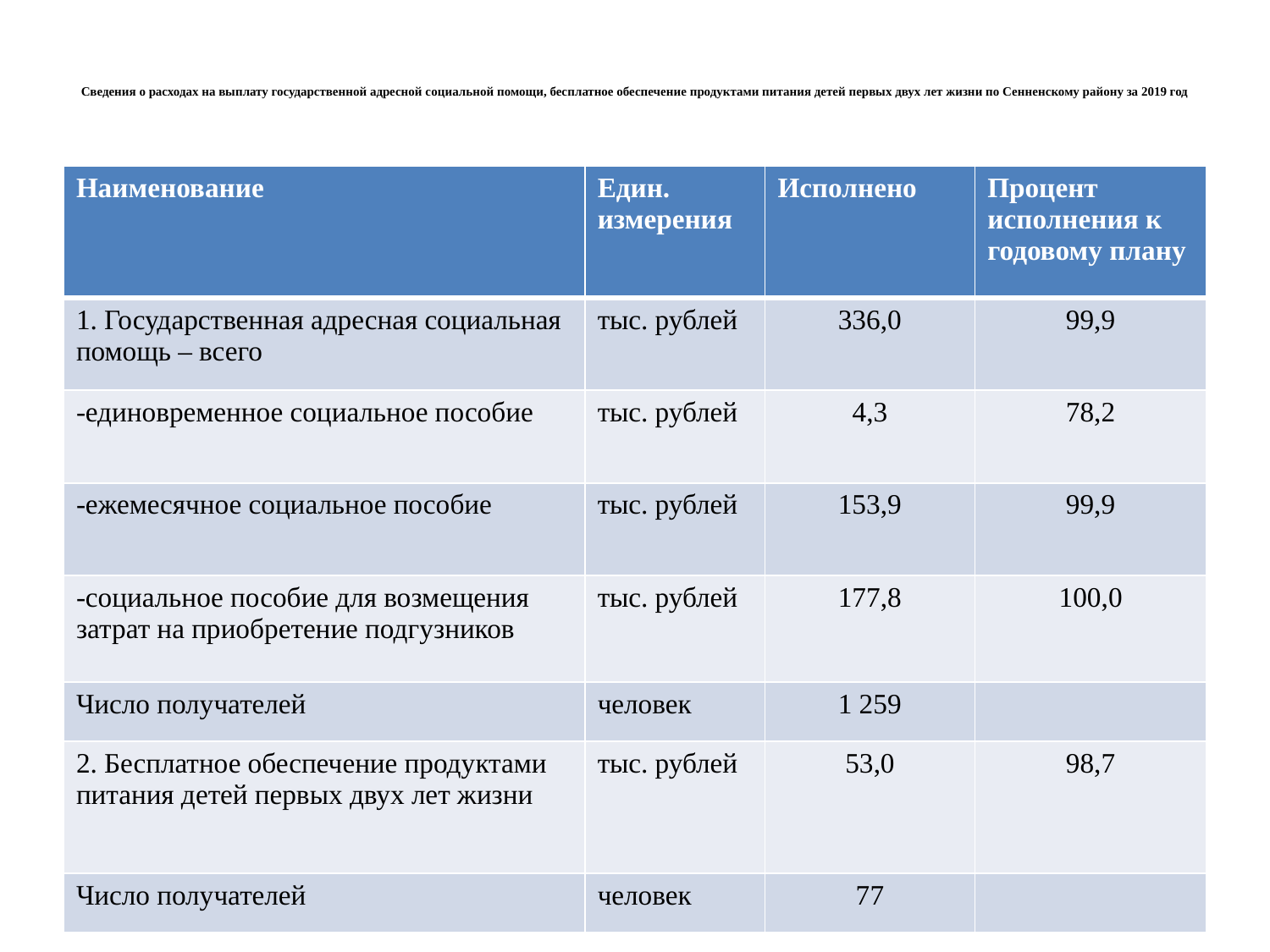

# Сведения о расходах на выплату государственной адресной социальной помощи, бесплатное обеспечение продуктами питания детей первых двух лет жизни по Сенненскому району за 2019 год
| Наименование | Един. измерения | Исполнено | Процент исполнения к годовому плану |
| --- | --- | --- | --- |
| 1. Государственная адресная социальная помощь – всего | тыс. рублей | 336,0 | 99,9 |
| -единовременное социальное пособие | тыс. рублей | 4,3 | 78,2 |
| -ежемесячное социальное пособие | тыс. рублей | 153,9 | 99,9 |
| -социальное пособие для возмещения затрат на приобретение подгузников | тыс. рублей | 177,8 | 100,0 |
| Число получателей | человек | 1 259 |  |
| 2. Бесплатное обеспечение продуктами питания детей первых двух лет жизни | тыс. рублей | 53,0 | 98,7 |
| Число получателей | человек | 77 |  |